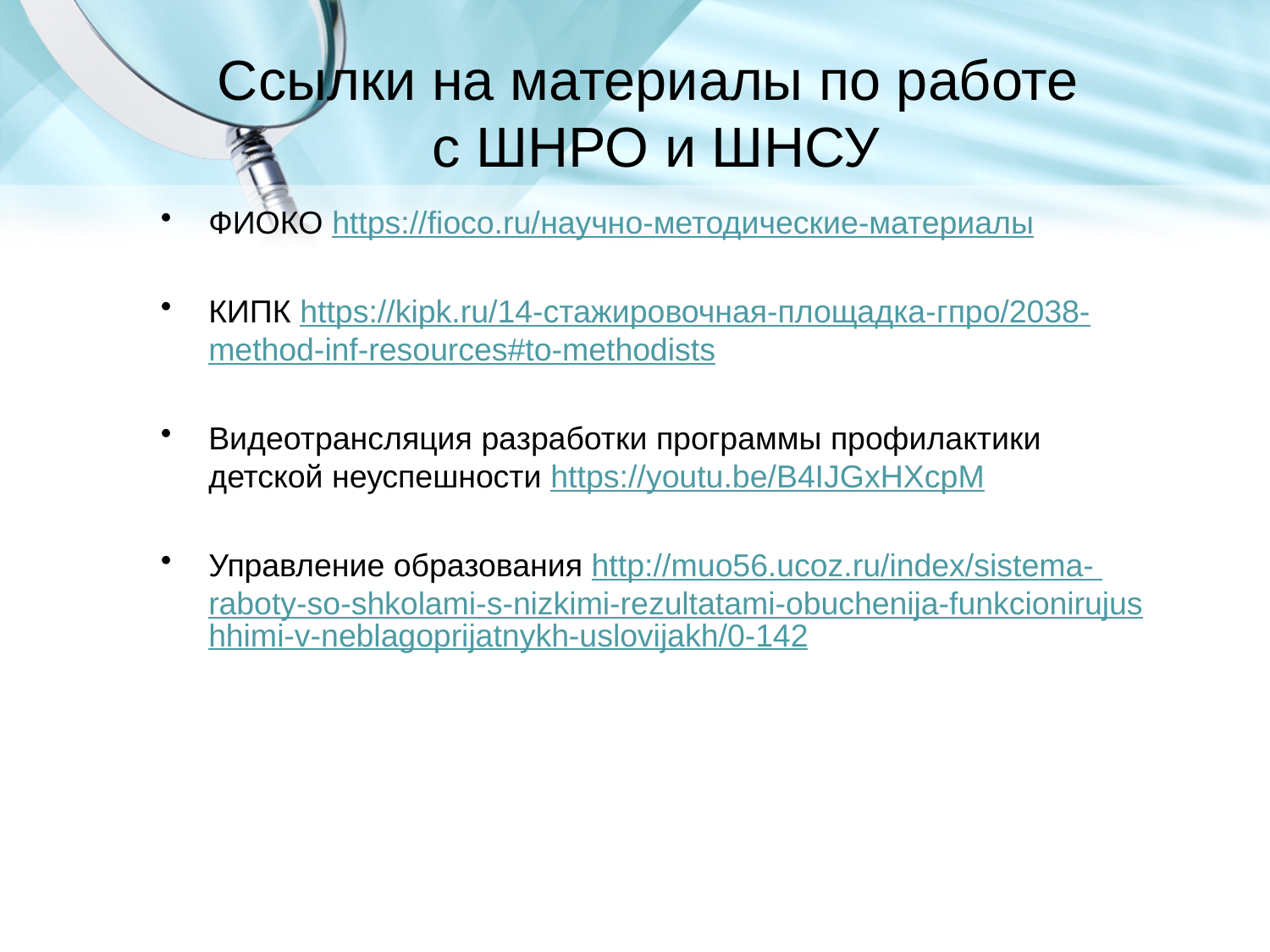

# Ссылки на материалы по работе с ШНРО и ШНСУ
ФИОКО https://fioco.ru/научно-методические-материалы

КИПК https://kipk.ru/14-стажировочная-площадка-гпро/2038-method-inf-resources#to-methodists

Видеотрансляция разработки программы профилактики детской неуспешности https://youtu.be/B4IJGxHXcpM

Управление образования http://muo56.ucoz.ru/index/sistema- raboty-so-shkolami-s-nizkimi-rezultatami-obuchenija-funkcionirujushhimi-v-neblagoprijatnykh-uslovijakh/0-142